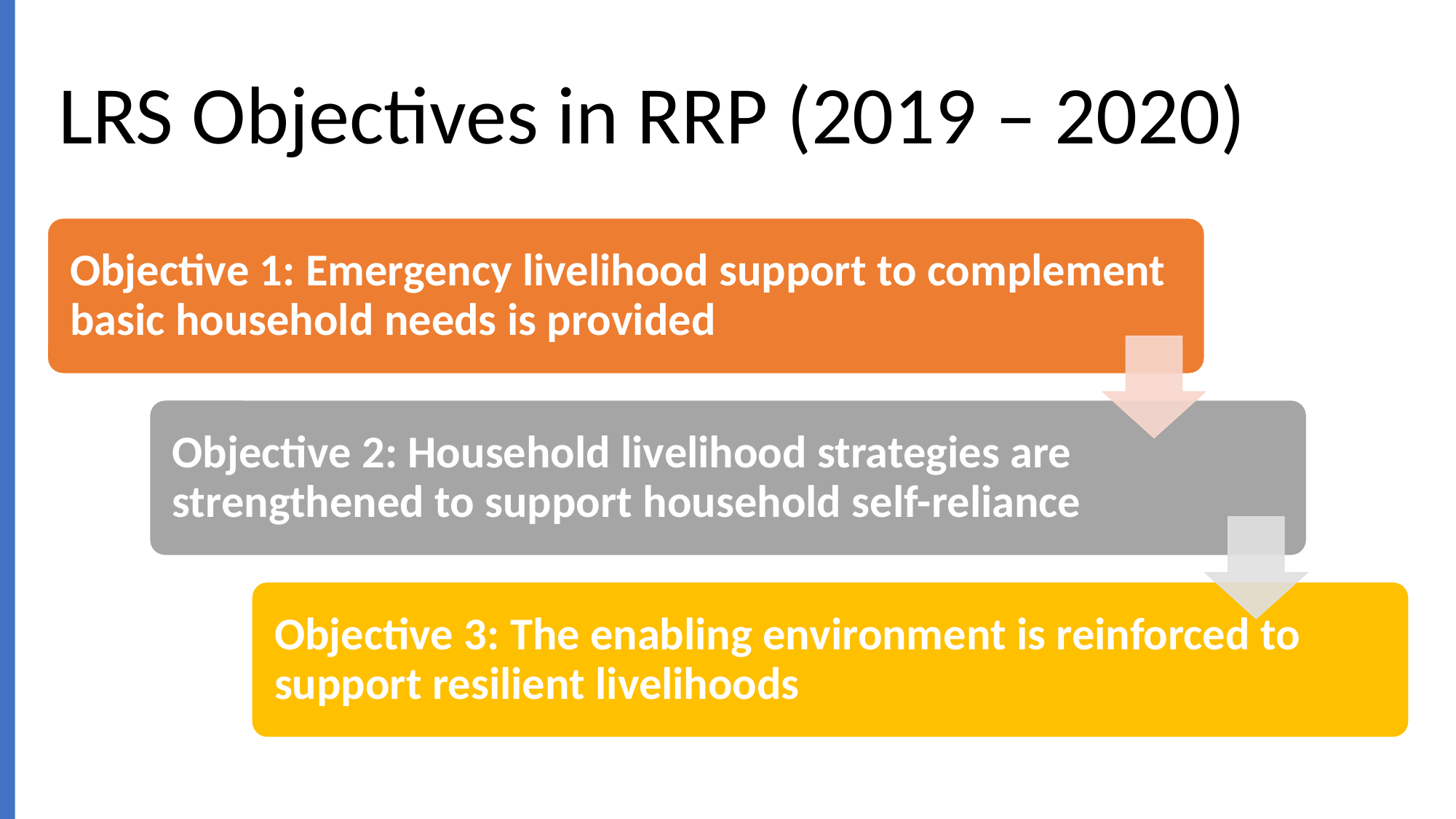

# LRS Objectives in RRP (2019 – 2020)
Objective 1: Emergency livelihood support to complement basic household needs is provided
Objective 2: Household livelihood strategies are strengthened to support household self-reliance
Objective 3: The enabling environment is reinforced to support resilient livelihoods